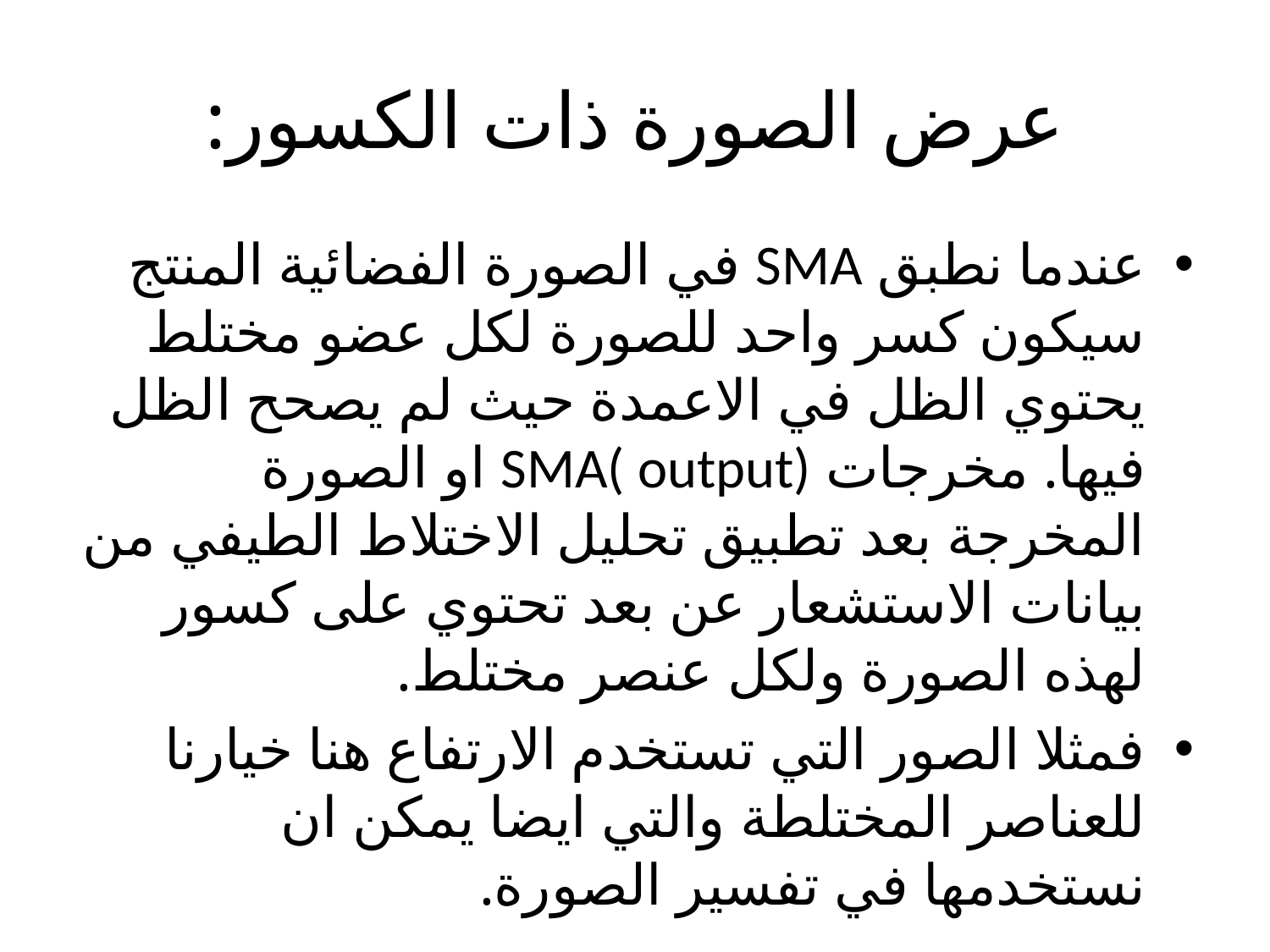

# عرض الصورة ذات الكسور:
عندما نطبق SMA في الصورة الفضائية المنتج سيكون كسر واحد للصورة لكل عضو مختلط يحتوي الظل في الاعمدة حيث لم يصحح الظل فيها. مخرجات SMA( output) او الصورة المخرجة بعد تطبيق تحليل الاختلاط الطيفي من بيانات الاستشعار عن بعد تحتوي على كسور لهذه الصورة ولكل عنصر مختلط.
فمثلا الصور التي تستخدم الارتفاع هنا خيارنا للعناصر المختلطة والتي ايضا يمكن ان نستخدمها في تفسير الصورة.